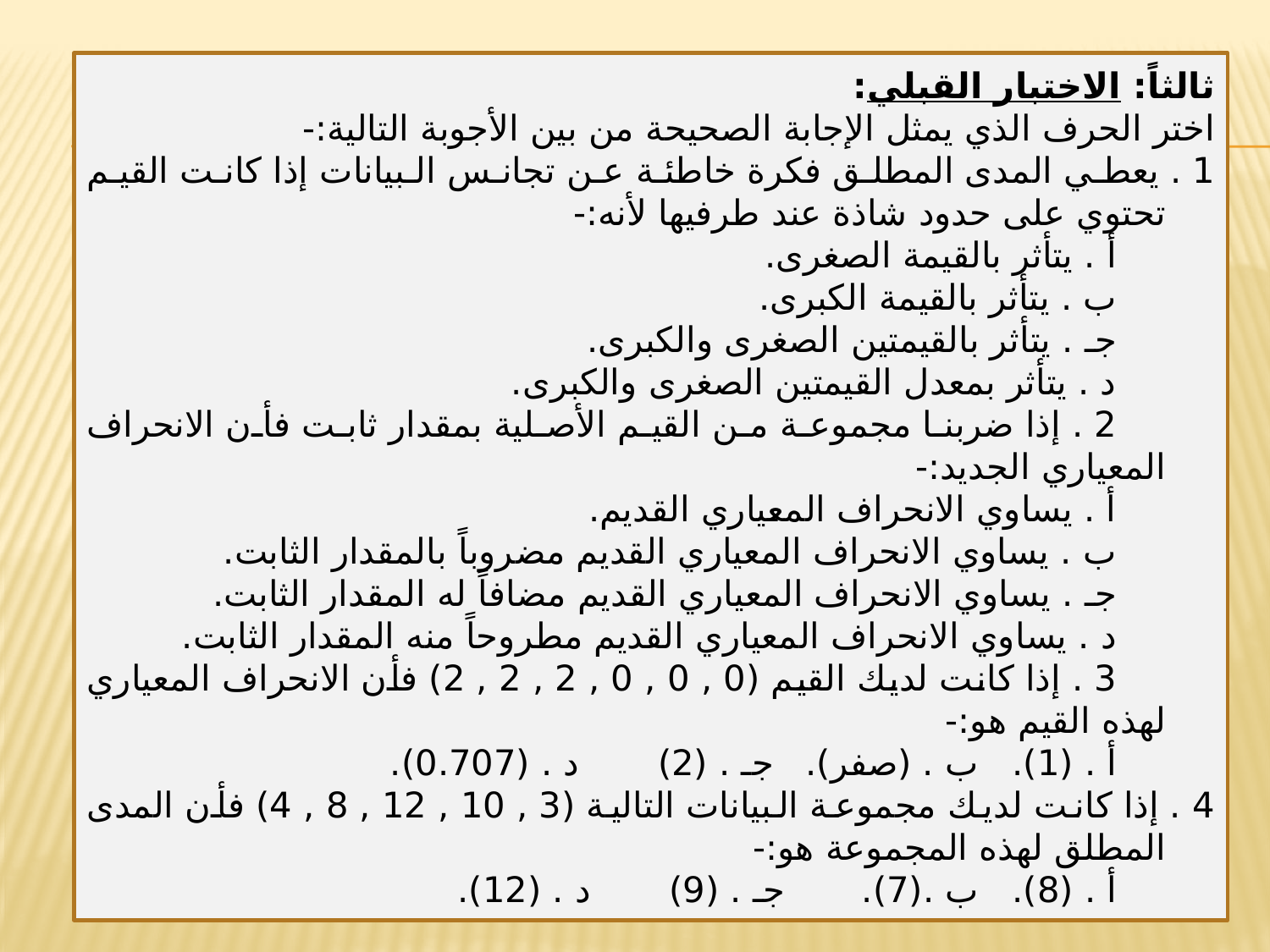

ثالثاً: الاختبار القبلي:
اختر الحرف الذي يمثل الإجابة الصحيحة من بين الأجوبة التالية:-
1 . يعطي المدى المطلق فكرة خاطئة عن تجانس البيانات إذا كانت القيم تحتوي على حدود شاذة عند طرفيها لأنه:-
أ . يتأثر بالقيمة الصغرى.
ب . يتأثر بالقيمة الكبرى.
جـ . يتأثر بالقيمتين الصغرى والكبرى.
د . يتأثر بمعدل القيمتين الصغرى والكبرى.
2 . إذا ضربنا مجموعة من القيم الأصلية بمقدار ثابت فأن الانحراف المعياري الجديد:-
أ . يساوي الانحراف المعياري القديم.
ب . يساوي الانحراف المعياري القديم مضروباً بالمقدار الثابت.
جـ . يساوي الانحراف المعياري القديم مضافاً له المقدار الثابت.
د . يساوي الانحراف المعياري القديم مطروحاً منه المقدار الثابت.
3 . إذا كانت لديك القيم (0 , 0 , 0 , 2 , 2 , 2) فأن الانحراف المعياري لهذه القيم هو:-
أ . (1). 	  ب . (صفر). 		 جـ . (2) 	      د . (0.707).
4 . إذا كانت لديك مجموعة البيانات التالية (3 , 10 , 12 , 8 , 4) فأن المدى المطلق لهذه المجموعة هو:-
أ . (8). 	  ب .(7). 		جـ . (9) 	      د . (12).